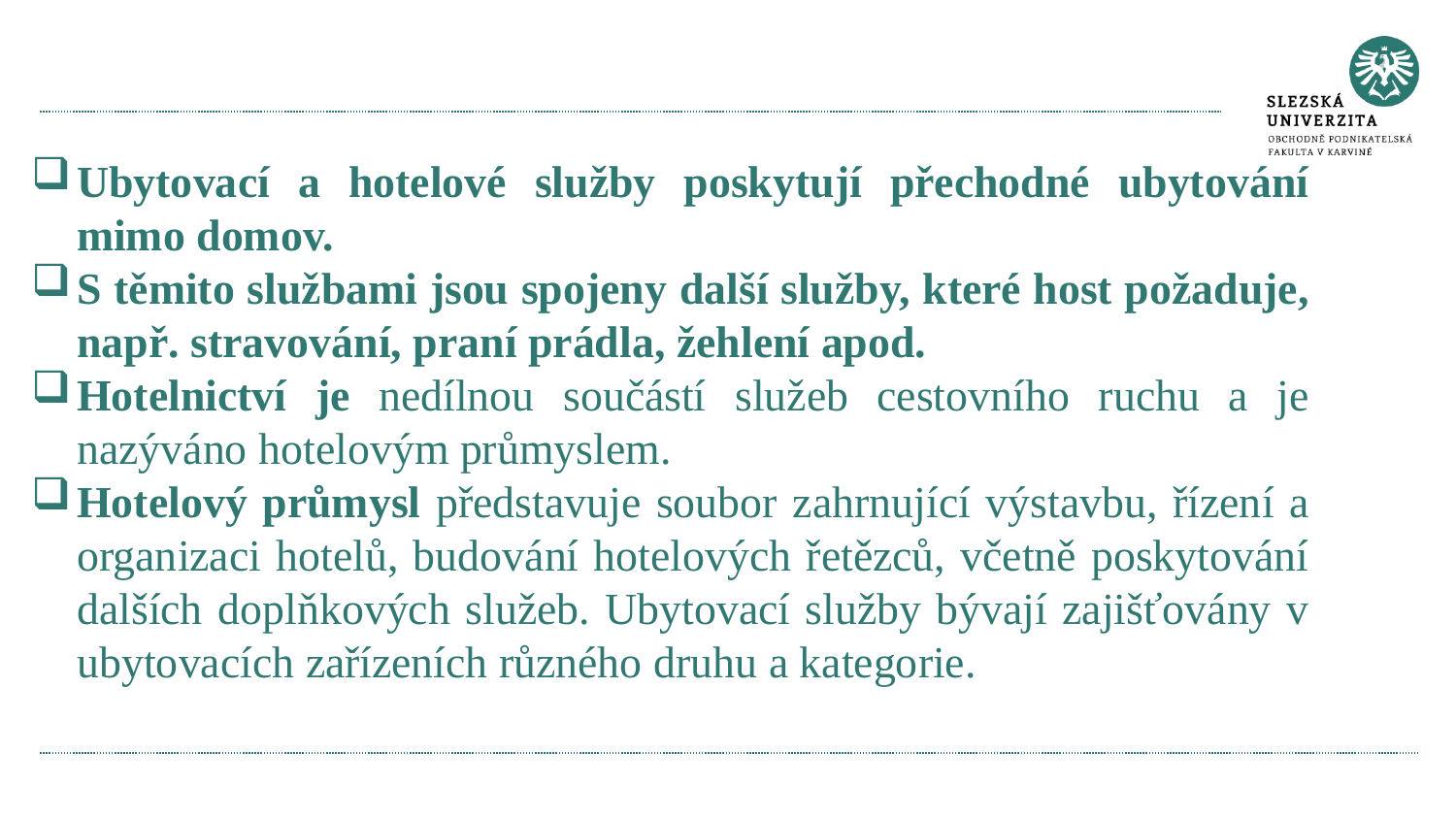

#
Ubytovací a hotelové služby poskytují přechodné ubytování mimo domov.
S těmito službami jsou spojeny další služby, které host požaduje, např. stravování, praní prádla, žehlení apod.
Hotelnictví je nedílnou součástí služeb cestovního ruchu a je nazýváno hotelovým průmyslem.
Hotelový průmysl představuje soubor zahrnující výstavbu, řízení a organizaci hotelů, budování hotelových řetězců, včetně poskytování dalších doplňkových služeb. Ubytovací služby bývají zajišťovány v ubytovacích zařízeních různého druhu a kategorie.